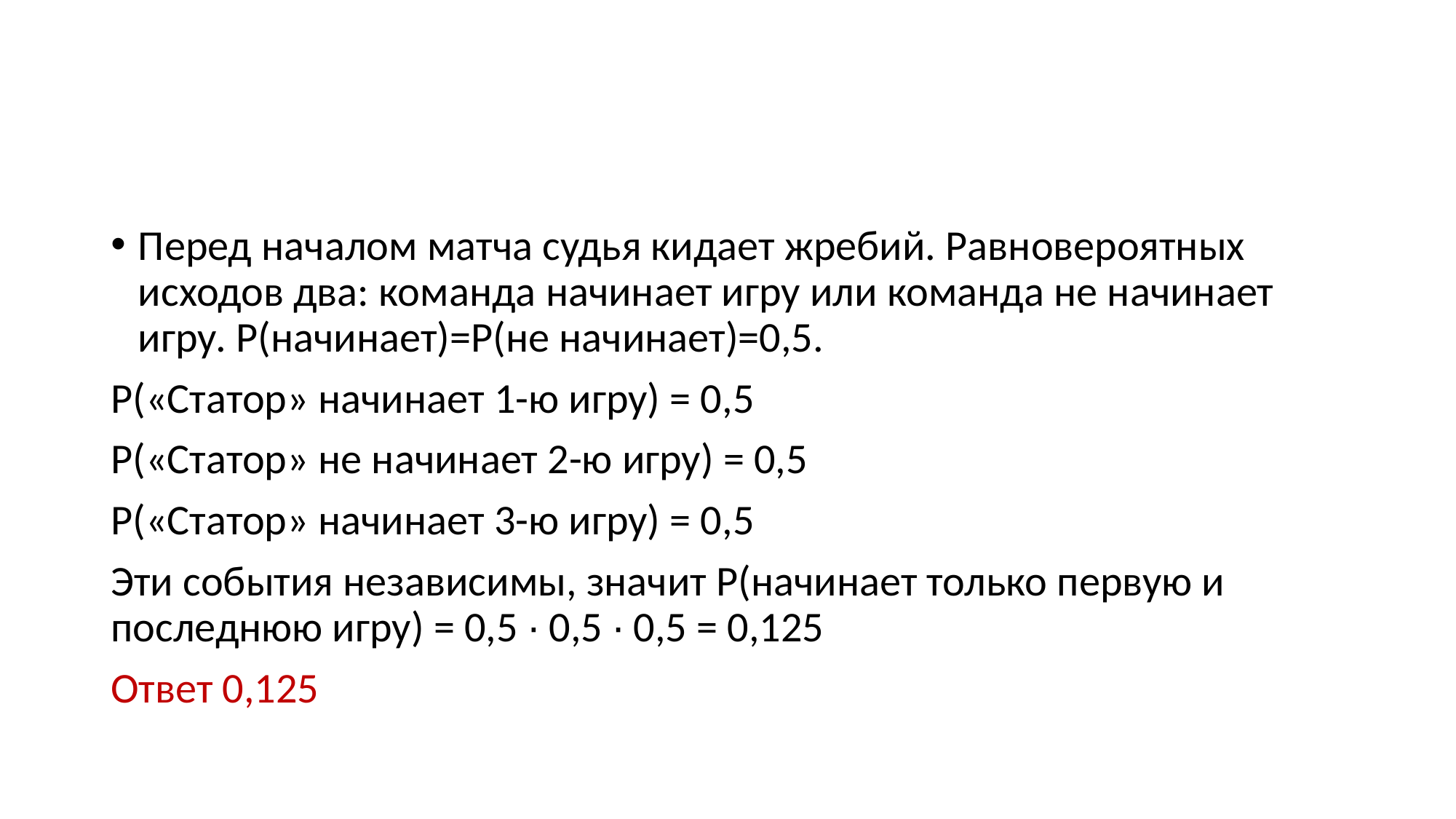

#
Перед началом матча судья кидает жребий. Равновероятных исходов два: команда начинает игру или команда не начинает игру. Р(начинает)=Р(не начинает)=0,5.
Р(«Статор» начинает 1-ю игру) = 0,5
Р(«Статор» не начинает 2-ю игру) = 0,5
Р(«Статор» начинает 3-ю игру) = 0,5
Эти события независимы, значит Р(начинает только первую и последнюю игру) = 0,5 ∙ 0,5 ∙ 0,5 = 0,125
Ответ 0,125